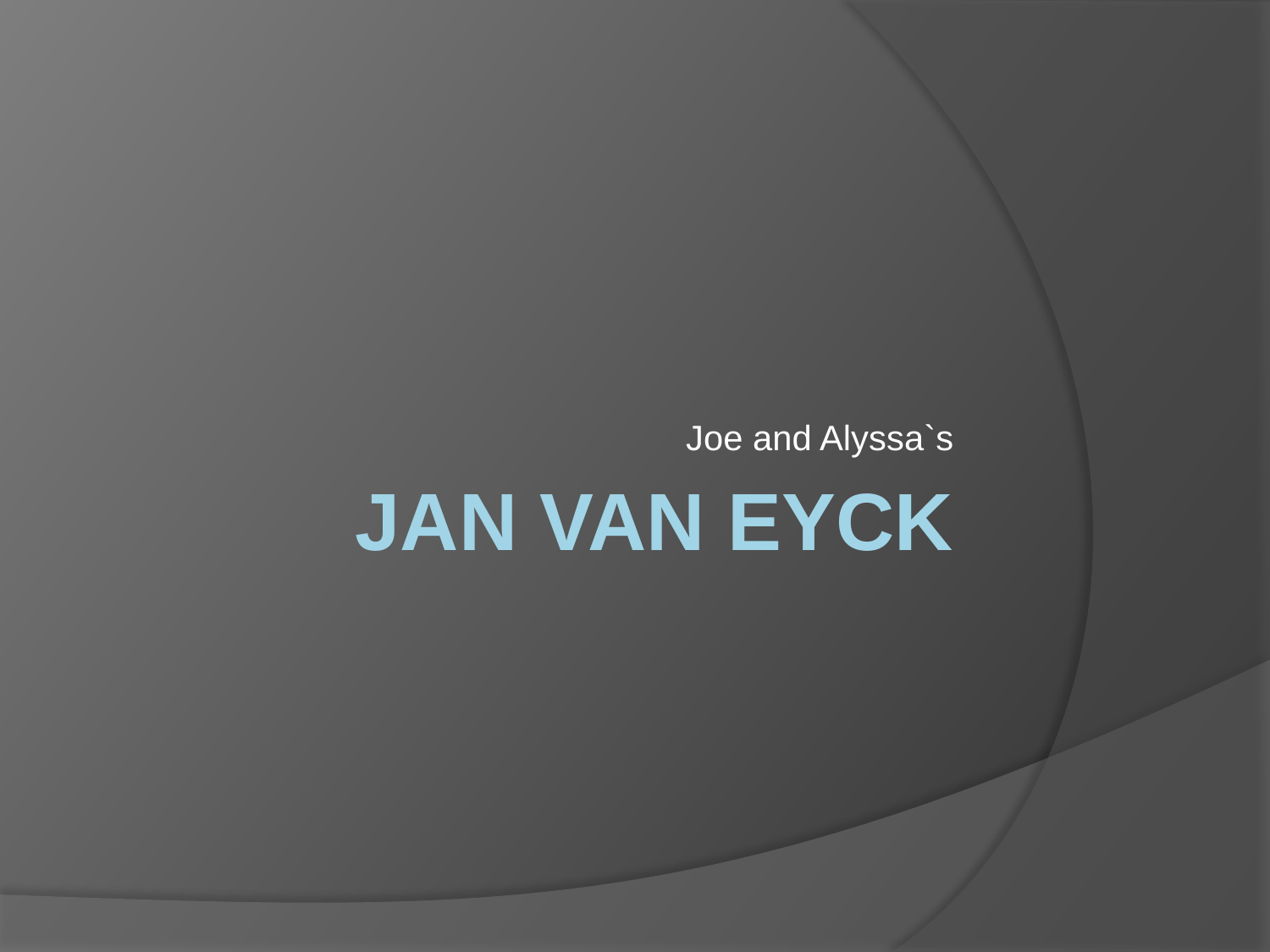

Joe and Alyssa`s
# Jan Van Eyck